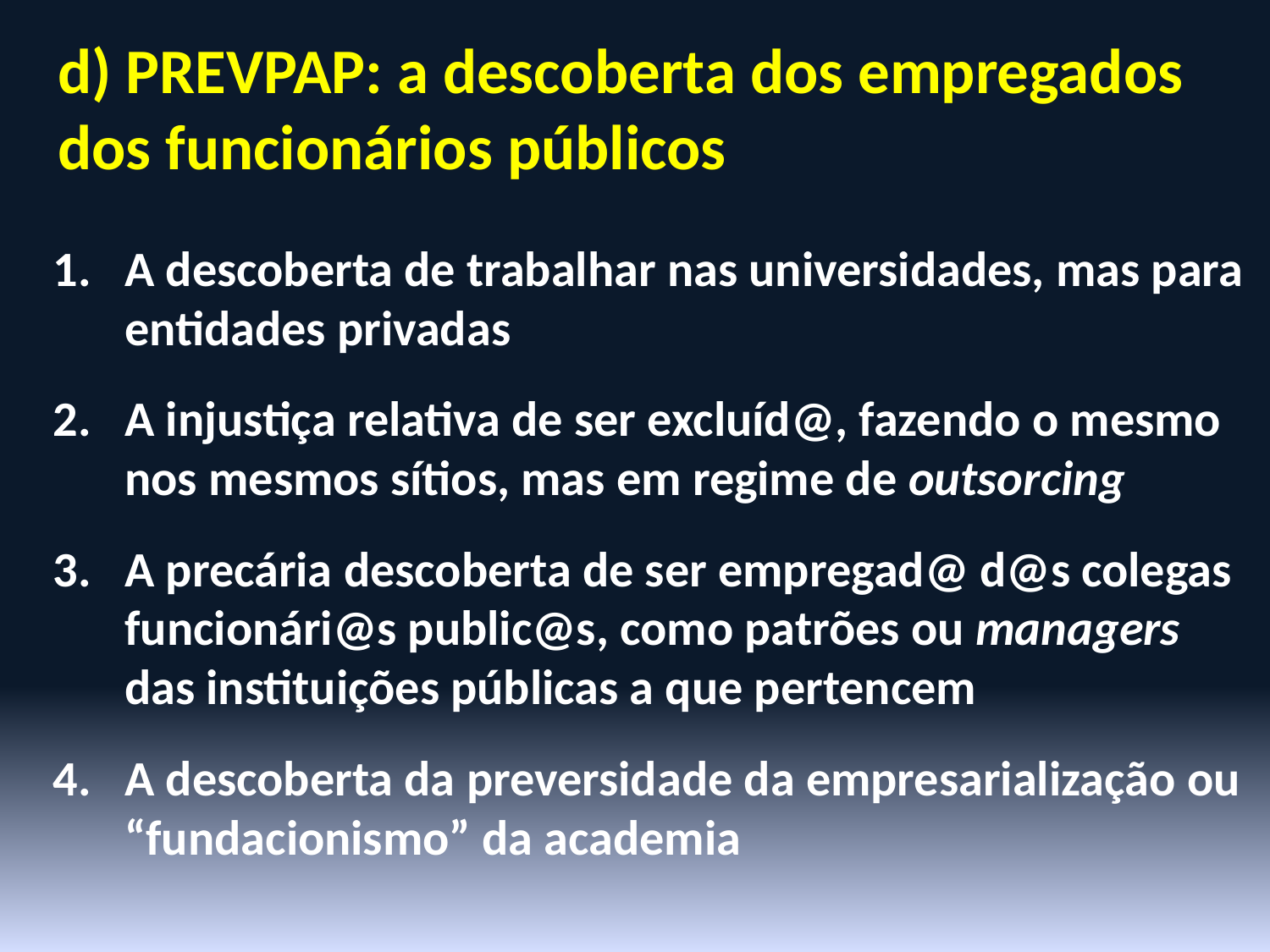

# d) PREVPAP: a descoberta dos empregados dos funcionários públicos
A descoberta de trabalhar nas universidades, mas para entidades privadas
A injustiça relativa de ser excluíd@, fazendo o mesmo nos mesmos sítios, mas em regime de outsorcing
A precária descoberta de ser empregad@ d@s colegas funcionári@s public@s, como patrões ou managers das instituições públicas a que pertencem
A descoberta da preversidade da empresarialização ou “fundacionismo” da academia